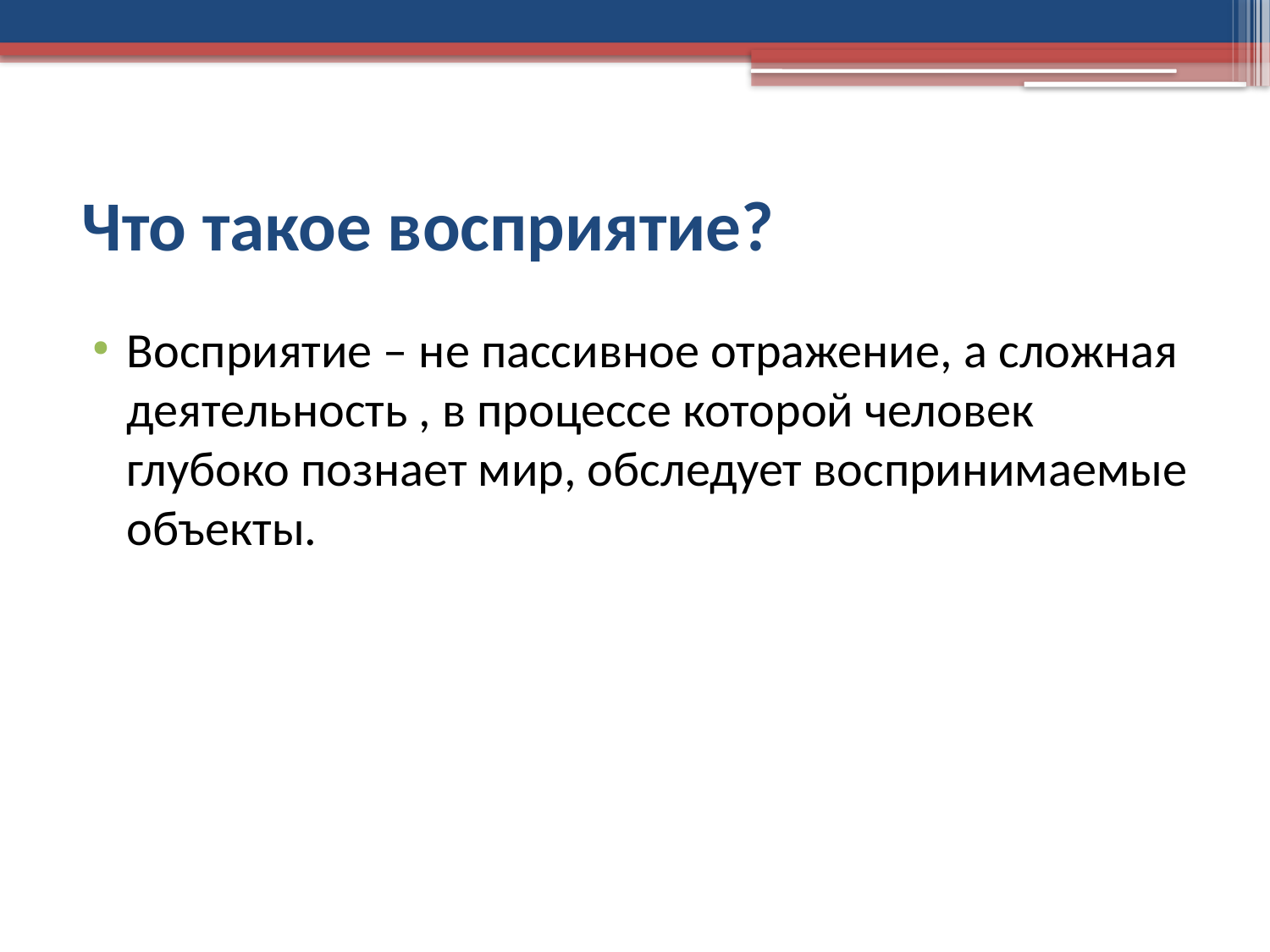

# Что такое восприятие?
Восприятие – не пассивное отражение, а сложная деятельность , в процессе которой человек глубоко познает мир, обследует воспринимаемые объекты.